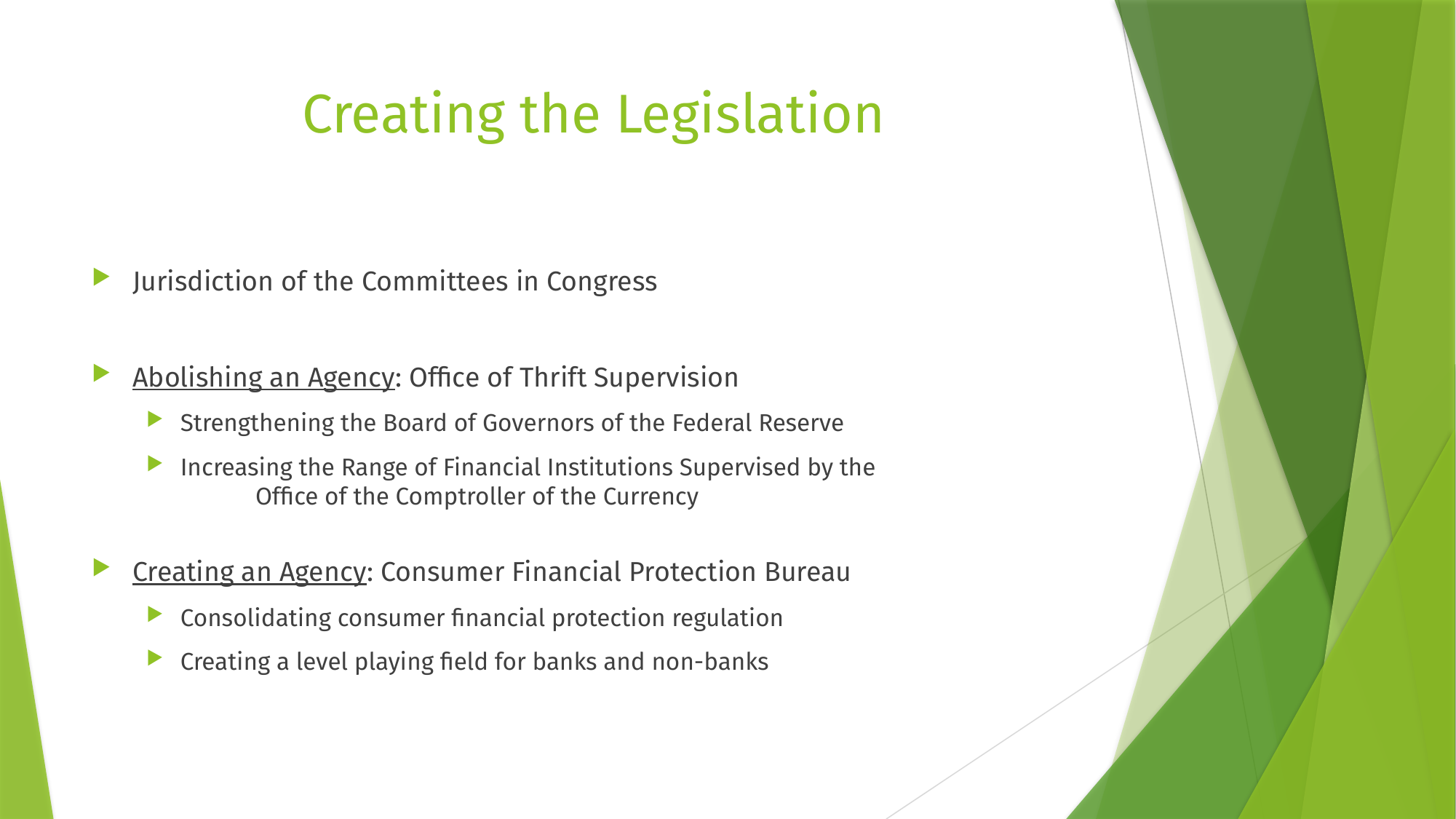

# Creating the Legislation
Jurisdiction of the Committees in Congress

Abolishing an Agency: Office of Thrift Supervision
Strengthening the Board of Governors of the Federal Reserve
Increasing the Range of Financial Institutions Supervised by the
	Office of the Comptroller of the Currency

Creating an Agency: Consumer Financial Protection Bureau
Consolidating consumer financial protection regulation
Creating a level playing field for banks and non-banks